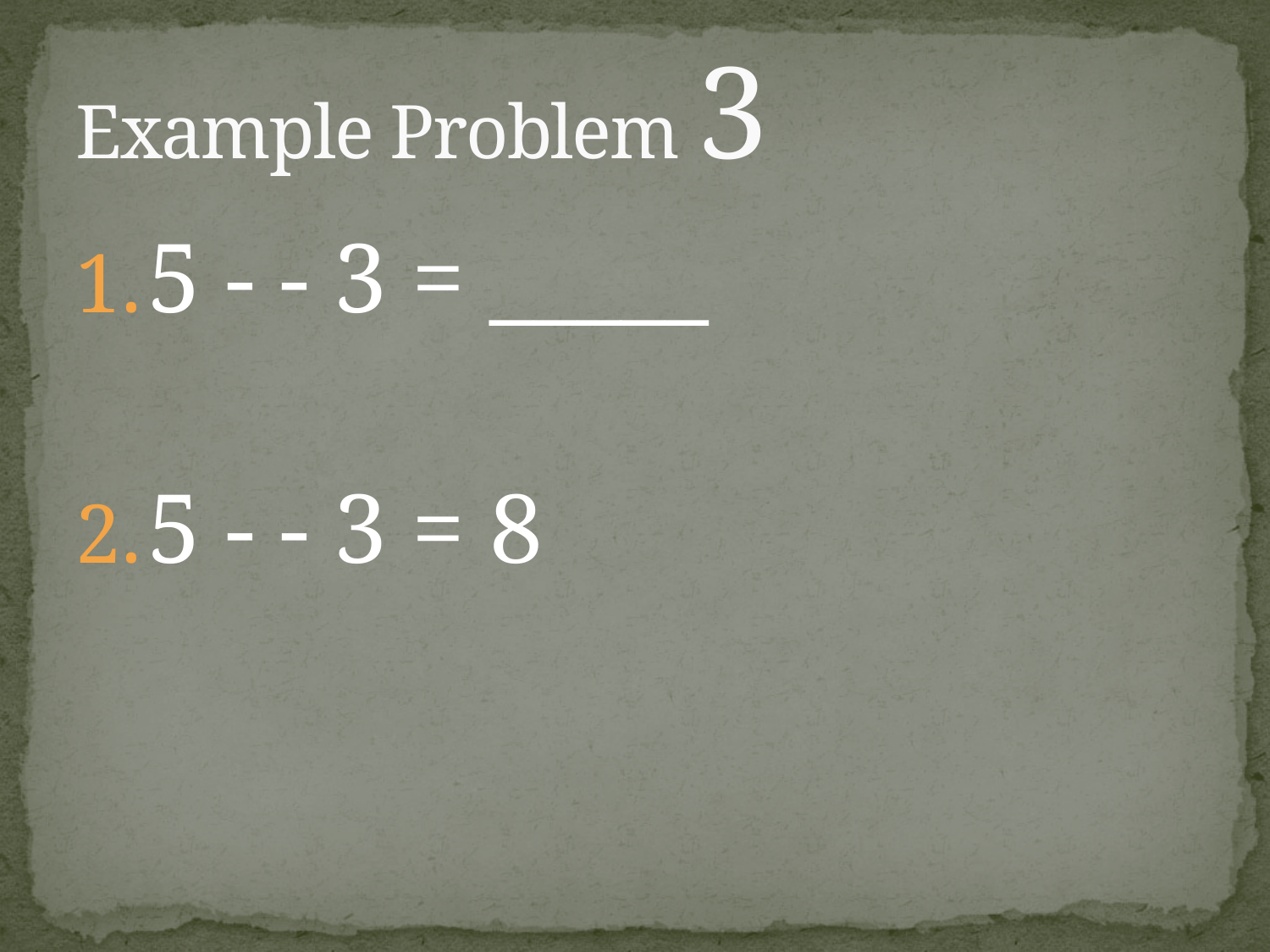

# Example Problem 3
5 - - 3 = _____

5 - - 3 = 8